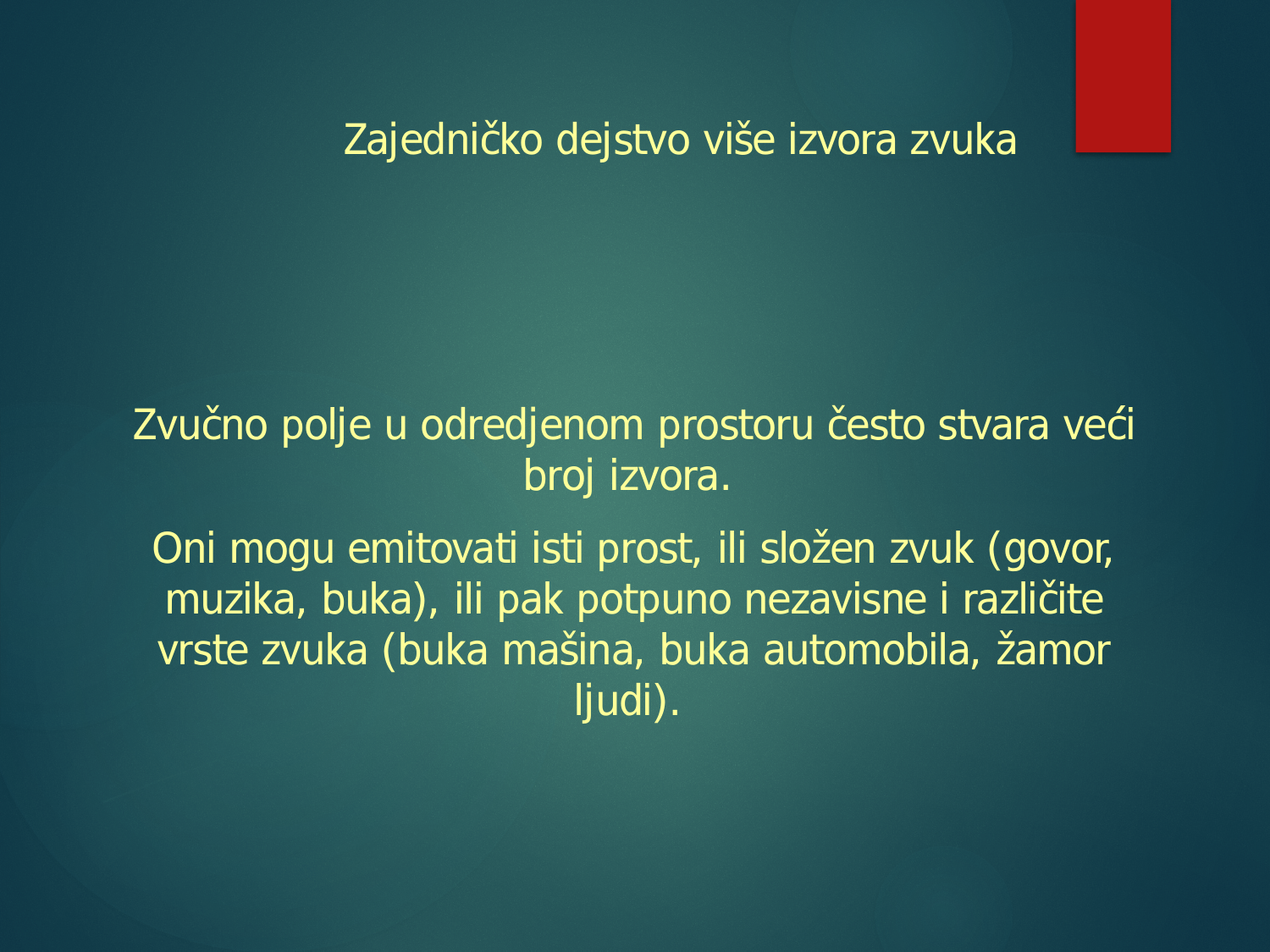

Zajedničko dejstvo više izvora zvuka
Zvučno polje u odredjenom prostoru često stvara veći broj izvora.
Oni mogu emitovati isti prost, ili složen zvuk (govor, muzika, buka), ili pak potpuno nezavisne i različite vrste zvuka (buka mašina, buka automobila, žamor ljudi).